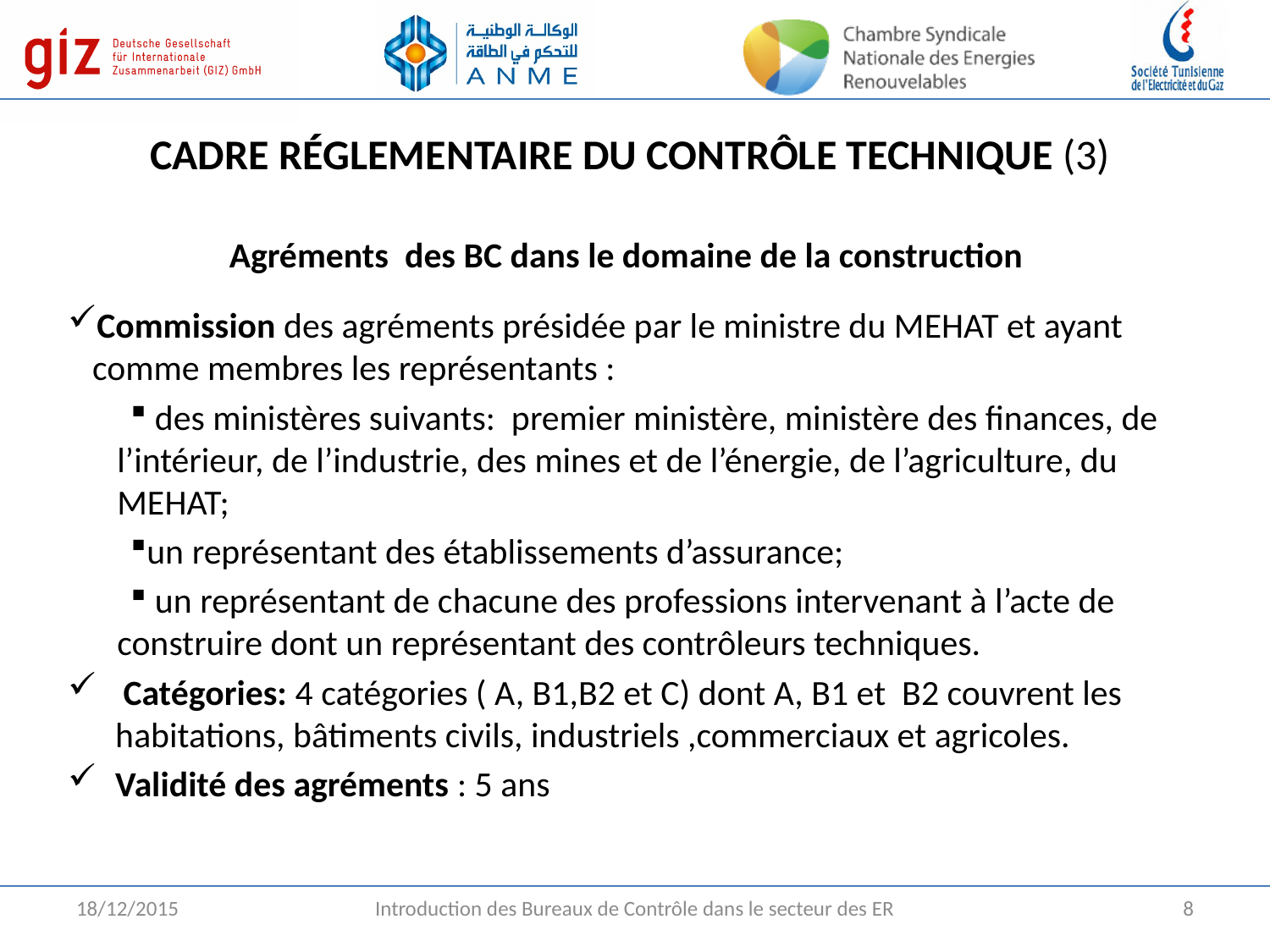

# CADRE RÉGLEMENTAIRE DU CONTRÔLE TECHNIQUE (3)
Agréments  des BC dans le domaine de la construction
Commission des agréments présidée par le ministre du MEHAT et ayant comme membres les représentants :
 des ministères suivants:  premier ministère, ministère des finances, de l’intérieur, de l’industrie, des mines et de l’énergie, de l’agriculture, du MEHAT;
un représentant des établissements d’assurance;
 un représentant de chacune des professions intervenant à l’acte de construire dont un représentant des contrôleurs techniques.
 Catégories: 4 catégories ( A, B1,B2 et C) dont A, B1 et  B2 couvrent les habitations, bâtiments civils, industriels ,commerciaux et agricoles.
Validité des agréments : 5 ans
18/12/2015
Introduction des Bureaux de Contrôle dans le secteur des ER
8